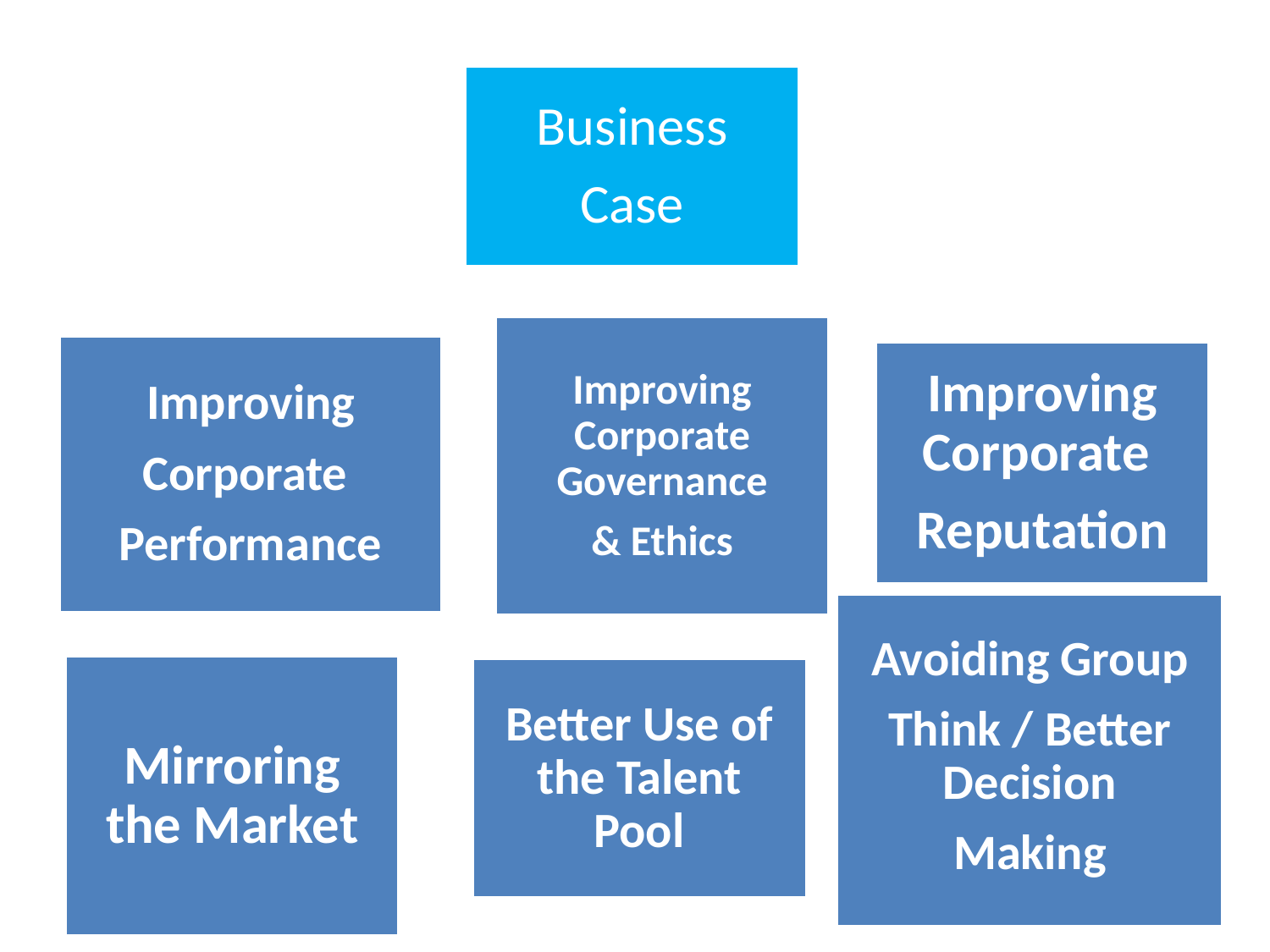

Better Use of the Talent Pool

Avoiding Group
Think / Better Decision
Making

Improving
Corporate
Performance
Mirroring the Market
Improving Corporate
Reputation
Improving Corporate Governance
& Ethics
Business
Case